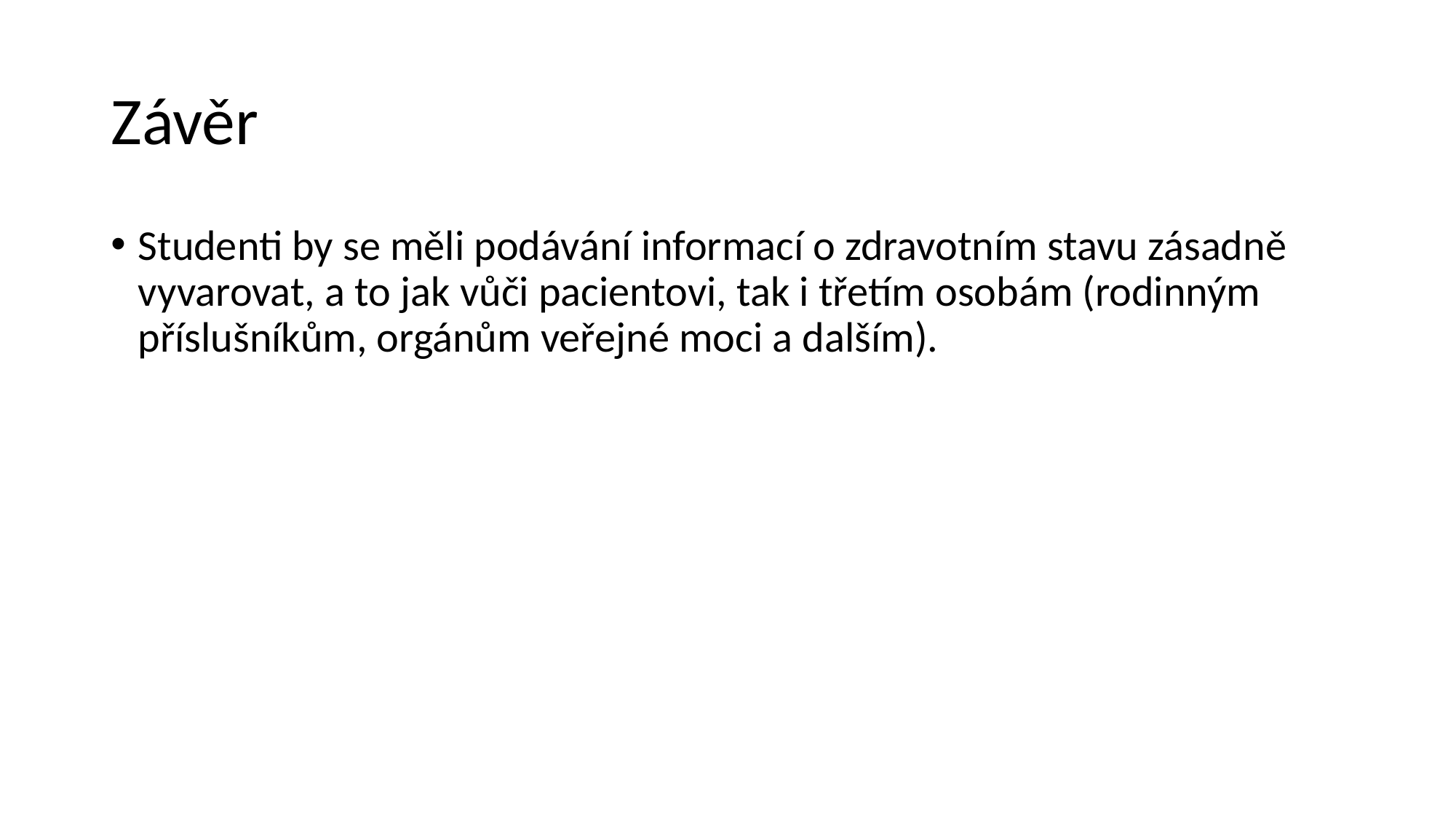

# Závěr
Studenti by se měli podávání informací o zdravotním stavu zásadně vyvarovat, a to jak vůči pacientovi, tak i třetím osobám (rodinným příslušníkům, orgánům veřejné moci a dalším).